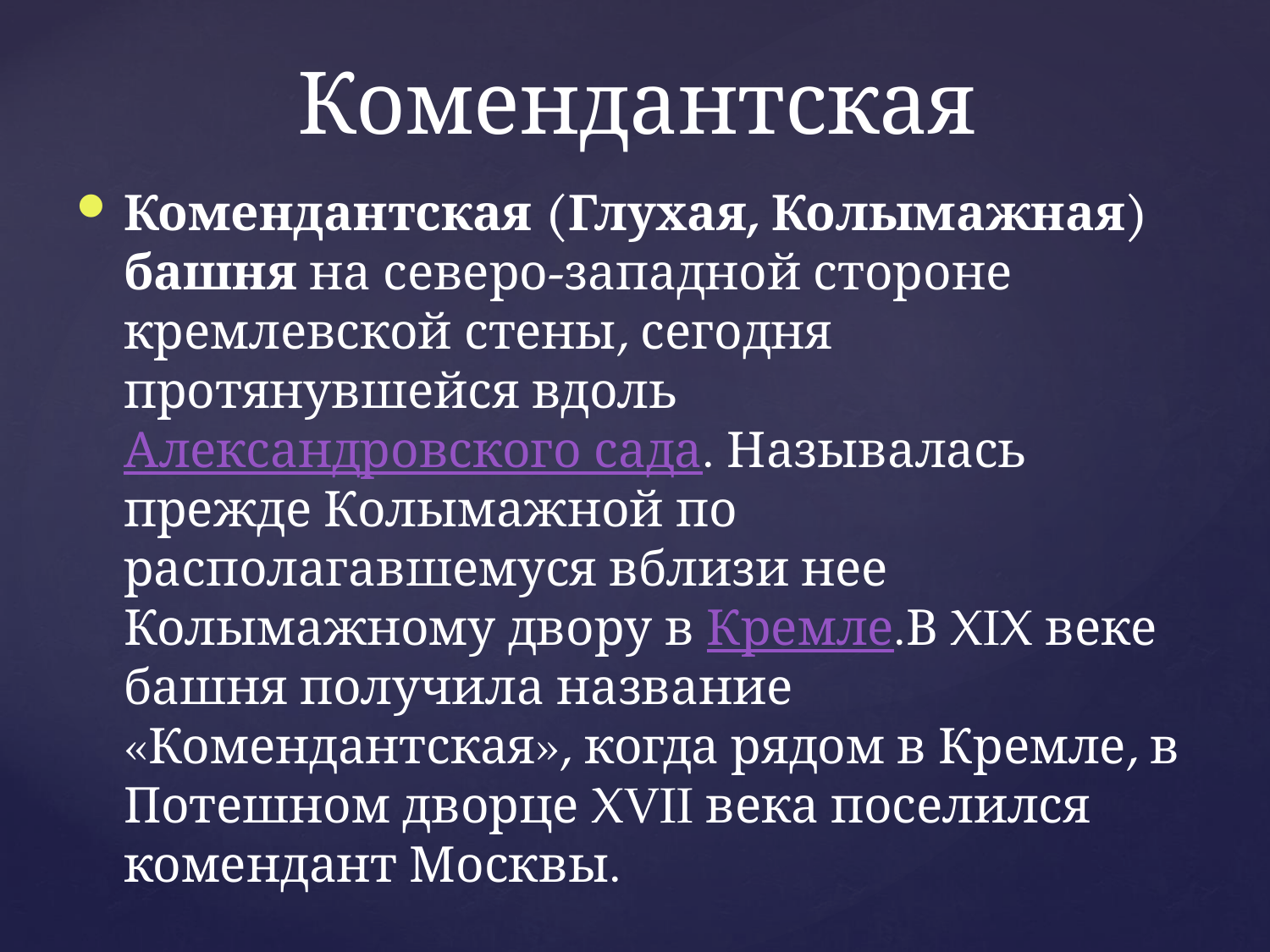

# Комендантская
Комендантская (Глухая, Колымажная) башня на северо-западной стороне кремлевской стены, сегодня протянувшейся вдоль Александровского сада. Называлась прежде Колымажной по располагавшемуся вблизи нее Колымажному двору в Кремле.В XIX веке башня получила название «Комендантская», когда рядом в Кремле, в Потешном дворце XVII века поселился комендант Москвы.